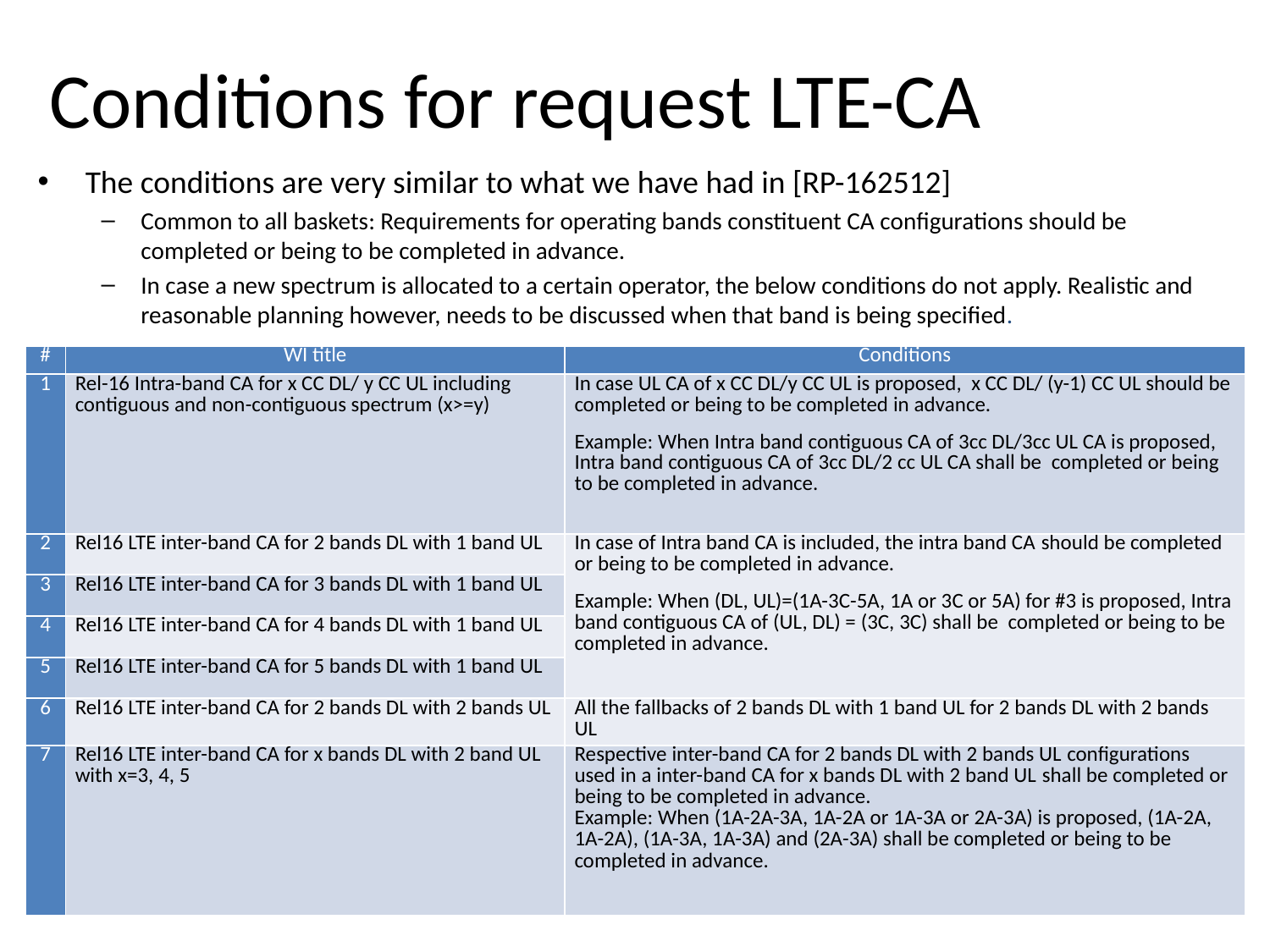

# Conditions for request LTE-CA
The conditions are very similar to what we have had in [RP-162512]
Common to all baskets: Requirements for operating bands constituent CA configurations should be completed or being to be completed in advance.
In case a new spectrum is allocated to a certain operator, the below conditions do not apply. Realistic and reasonable planning however, needs to be discussed when that band is being specified.
| # | WI title | Conditions |
| --- | --- | --- |
| 1 | Rel-16 Intra-band CA for x CC DL/ y CC UL including contiguous and non-contiguous spectrum (x>=y) | In case UL CA of x CC DL/y CC UL is proposed, x CC DL/ (y-1) CC UL should be completed or being to be completed in advance. Example: When Intra band contiguous CA of 3cc DL/3cc UL CA is proposed, Intra band contiguous CA of 3cc DL/2 cc UL CA shall be completed or being to be completed in advance. |
| 2 | Rel16 LTE inter-band CA for 2 bands DL with 1 band UL | In case of Intra band CA is included, the intra band CA should be completed or being to be completed in advance. Example: When (DL, UL)=(1A-3C-5A, 1A or 3C or 5A) for #3 is proposed, Intra band contiguous CA of (UL, DL) = (3C, 3C) shall be completed or being to be completed in advance. |
| 3 | Rel16 LTE inter-band CA for 3 bands DL with 1 band UL |  |
| 4 | Rel16 LTE inter-band CA for 4 bands DL with 1 band UL |  |
| 5 | Rel16 LTE inter-band CA for 5 bands DL with 1 band UL |  |
| 6 | Rel16 LTE inter-band CA for 2 bands DL with 2 bands UL | All the fallbacks of 2 bands DL with 1 band UL for 2 bands DL with 2 bands UL |
| 7 | Rel16 LTE inter-band CA for x bands DL with 2 band UL with x=3, 4, 5 | Respective inter-band CA for 2 bands DL with 2 bands UL configurations used in a inter-band CA for x bands DL with 2 band UL shall be completed or being to be completed in advance. Example: When (1A-2A-3A, 1A-2A or 1A-3A or 2A-3A) is proposed, (1A-2A, 1A-2A), (1A-3A, 1A-3A) and (2A-3A) shall be completed or being to be completed in advance. |
Slide 5